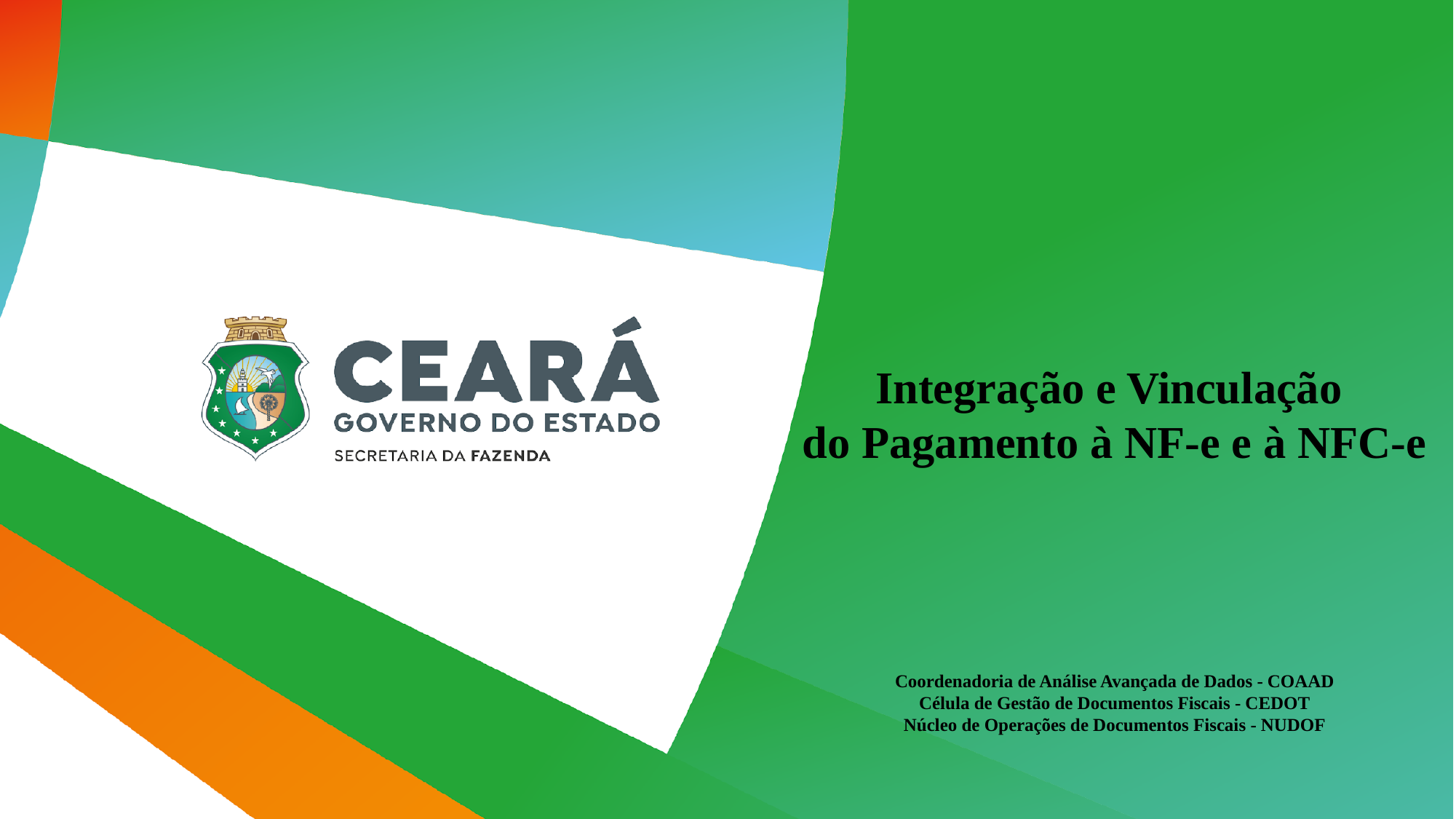

Integração e Vinculação
do Pagamento à NF-e e à NFC-e
Coordenadoria de Análise Avançada de Dados - COAAD
Célula de Gestão de Documentos Fiscais - CEDOT
Núcleo de Operações de Documentos Fiscais - NUDOF